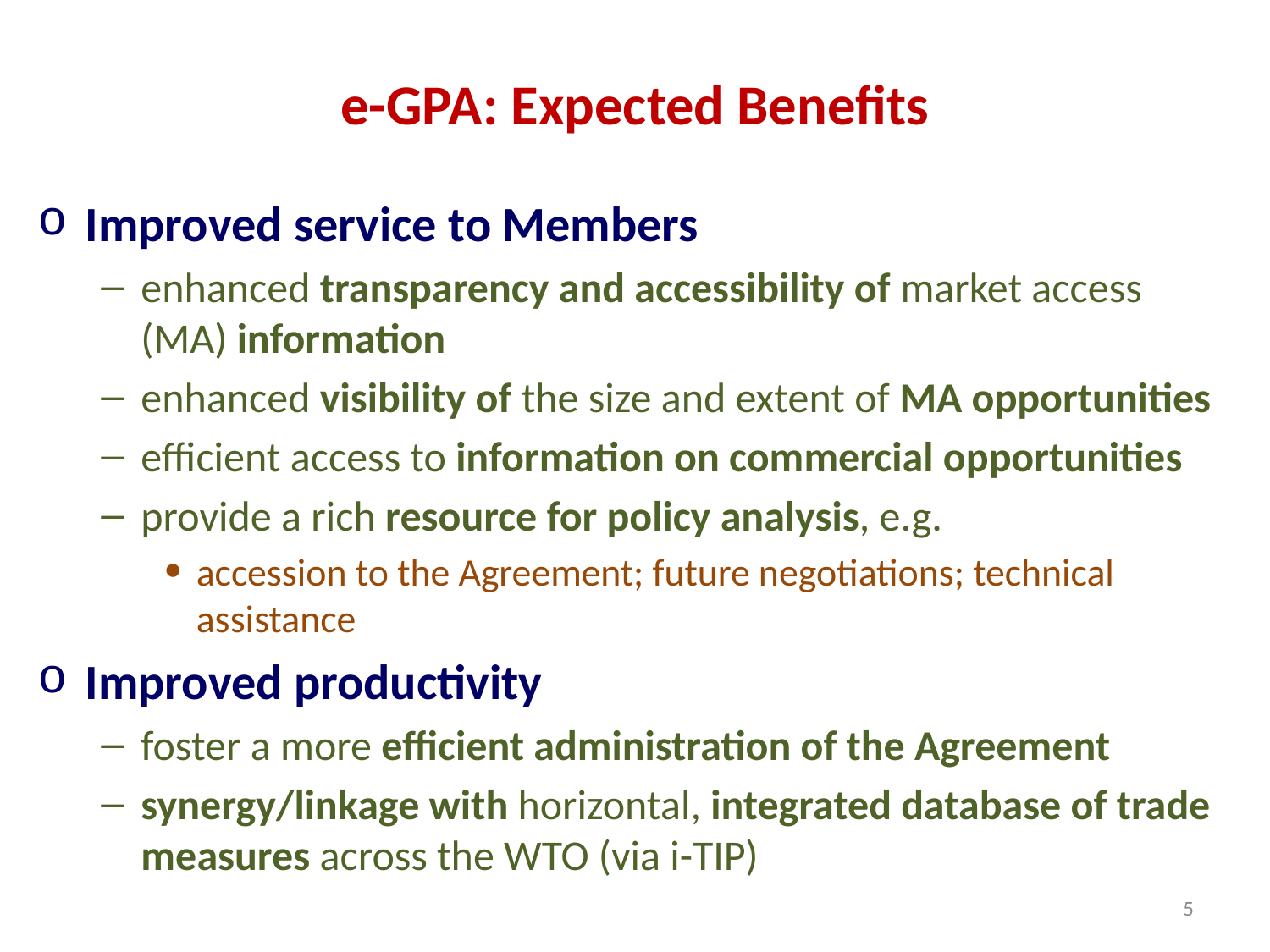

# e-GPA: Expected Benefits
Improved service to Members
enhanced transparency and accessibility of market access (MA) information
enhanced visibility of the size and extent of MA opportunities
efficient access to information on commercial opportunities
provide a rich resource for policy analysis, e.g.
accession to the Agreement; future negotiations; technical assistance
Improved productivity
foster a more efficient administration of the Agreement
synergy/linkage with horizontal, integrated database of trade measures across the WTO (via i-TIP)
5